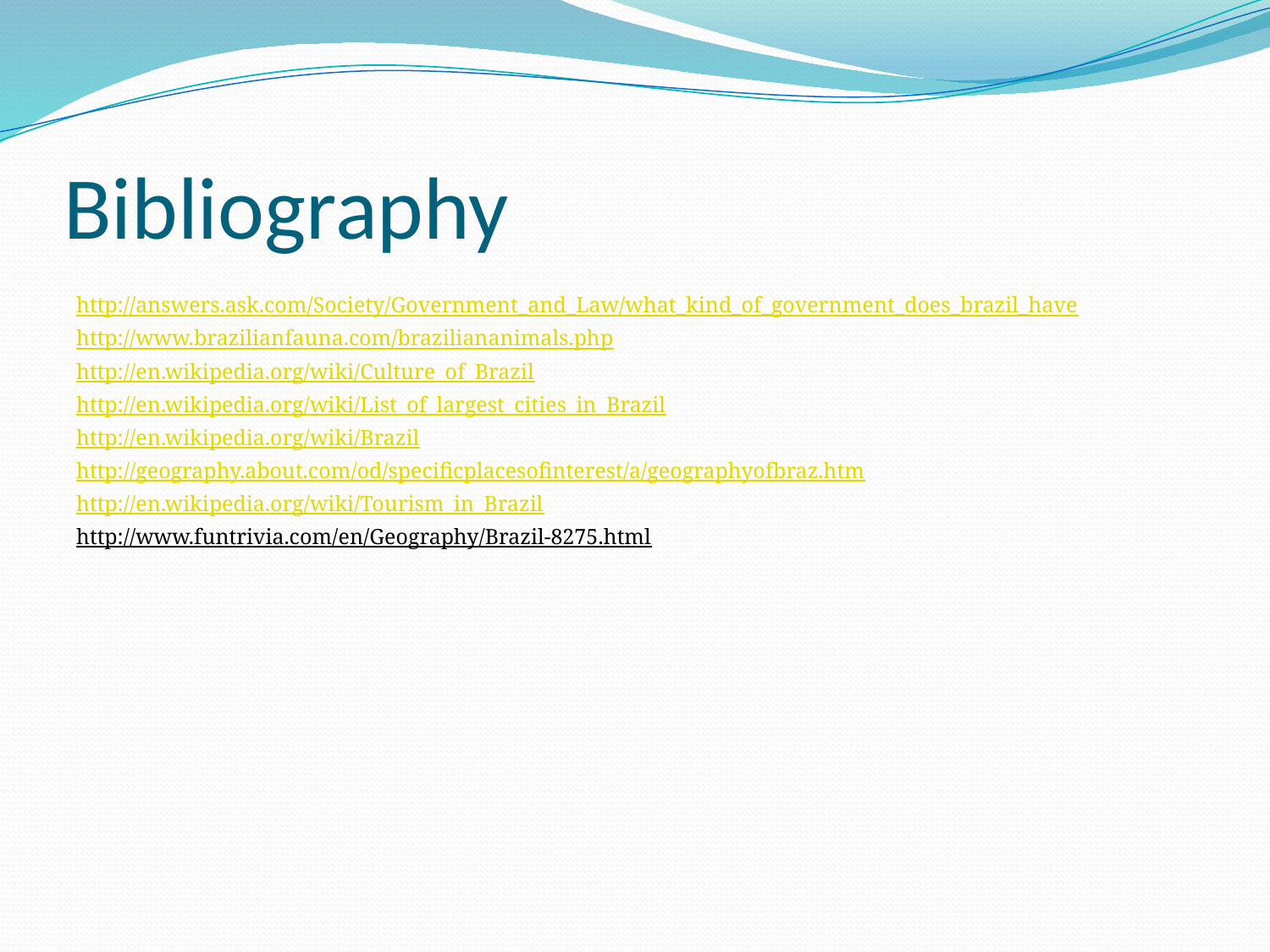

# Bibliography
http://answers.ask.com/Society/Government_and_Law/what_kind_of_government_does_brazil_have
http://www.brazilianfauna.com/braziliananimals.php
http://en.wikipedia.org/wiki/Culture_of_Brazil
http://en.wikipedia.org/wiki/List_of_largest_cities_in_Brazil
http://en.wikipedia.org/wiki/Brazil
http://geography.about.com/od/specificplacesofinterest/a/geographyofbraz.htm
http://en.wikipedia.org/wiki/Tourism_in_Brazil
http://www.funtrivia.com/en/Geography/Brazil-8275.html